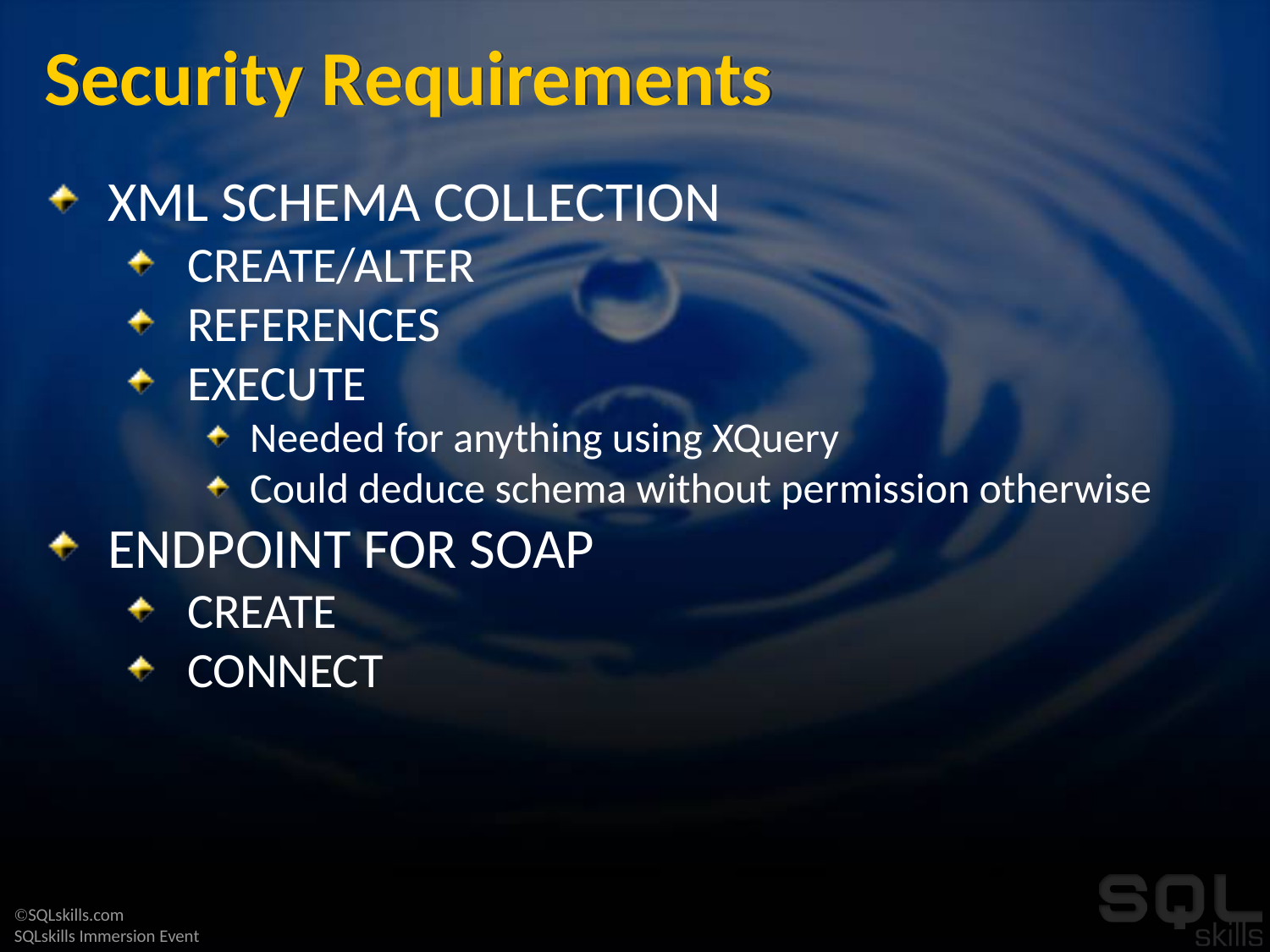

# Security Requirements
XML SCHEMA COLLECTION
CREATE/ALTER
REFERENCES
EXECUTE
Needed for anything using XQuery
Could deduce schema without permission otherwise
ENDPOINT FOR SOAP
CREATE
CONNECT